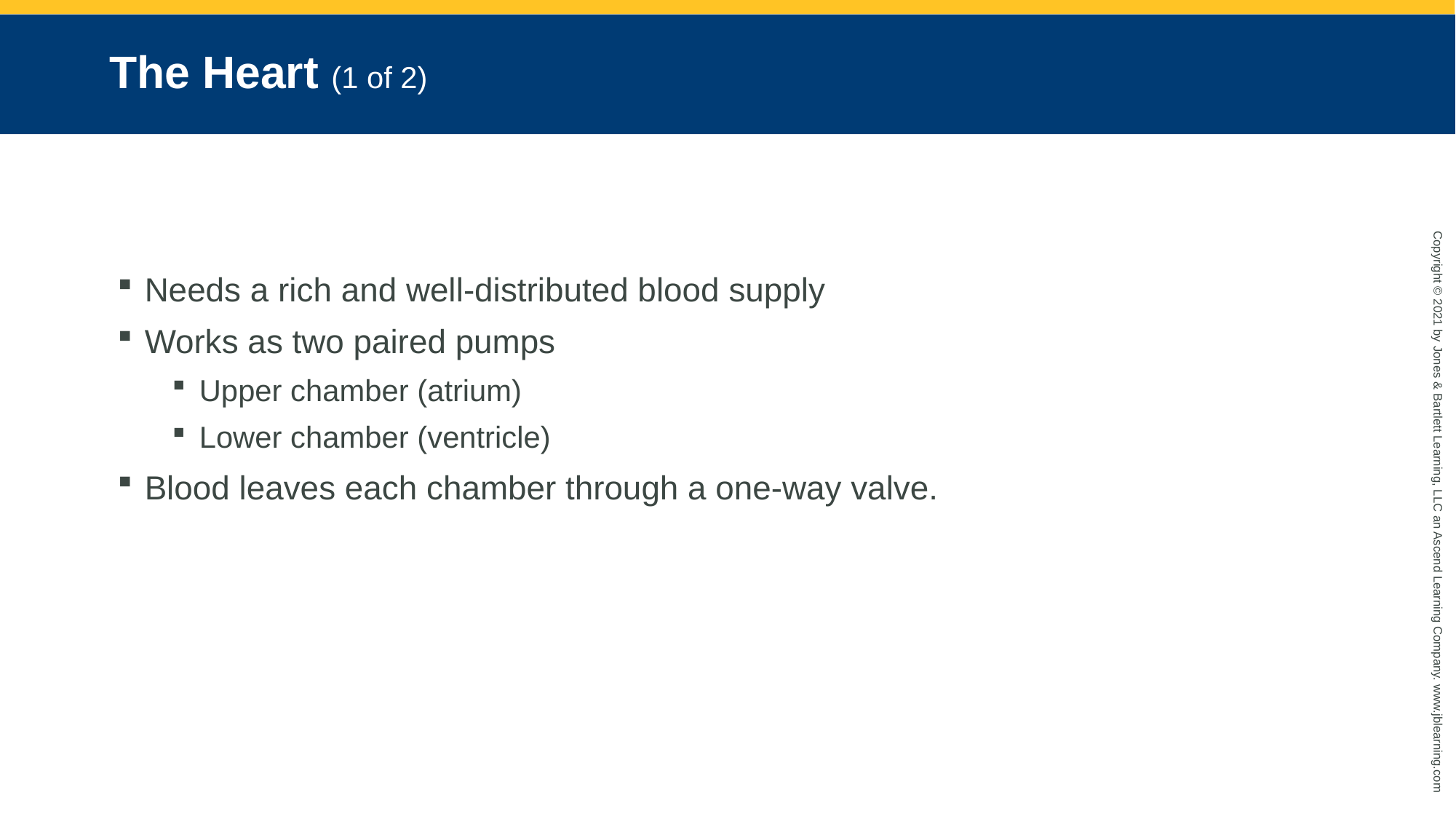

# The Heart (1 of 2)
Needs a rich and well-distributed blood supply
Works as two paired pumps
Upper chamber (atrium)
Lower chamber (ventricle)
Blood leaves each chamber through a one-way valve.